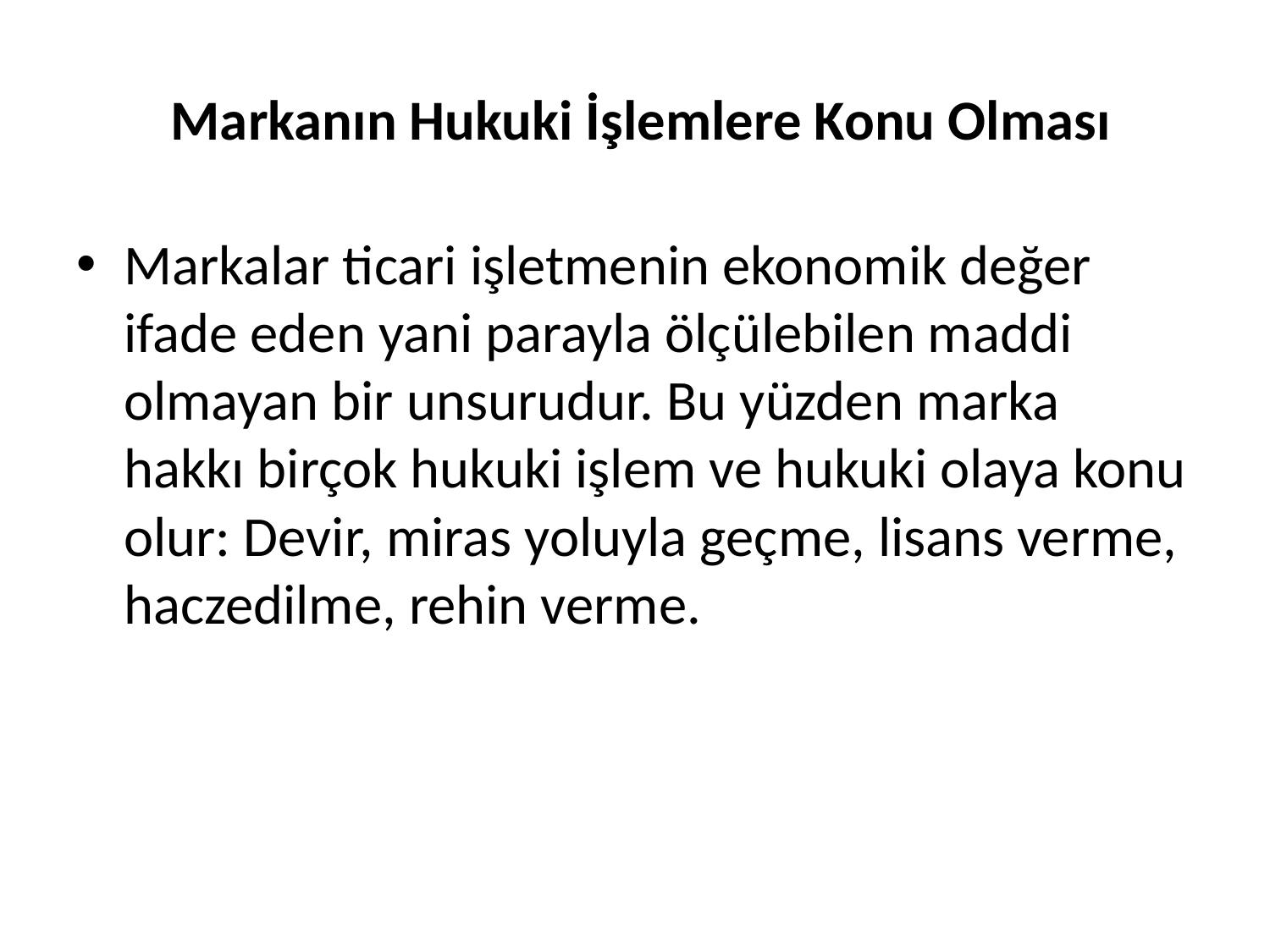

# Markanın Hukuki İşlemlere Konu Olması
Markalar ticari işletmenin ekonomik değer ifade eden yani parayla ölçülebilen maddi olmayan bir unsurudur. Bu yüzden marka hakkı birçok hukuki işlem ve hukuki olaya konu olur: Devir, miras yoluyla geçme, lisans verme, haczedilme, rehin verme.